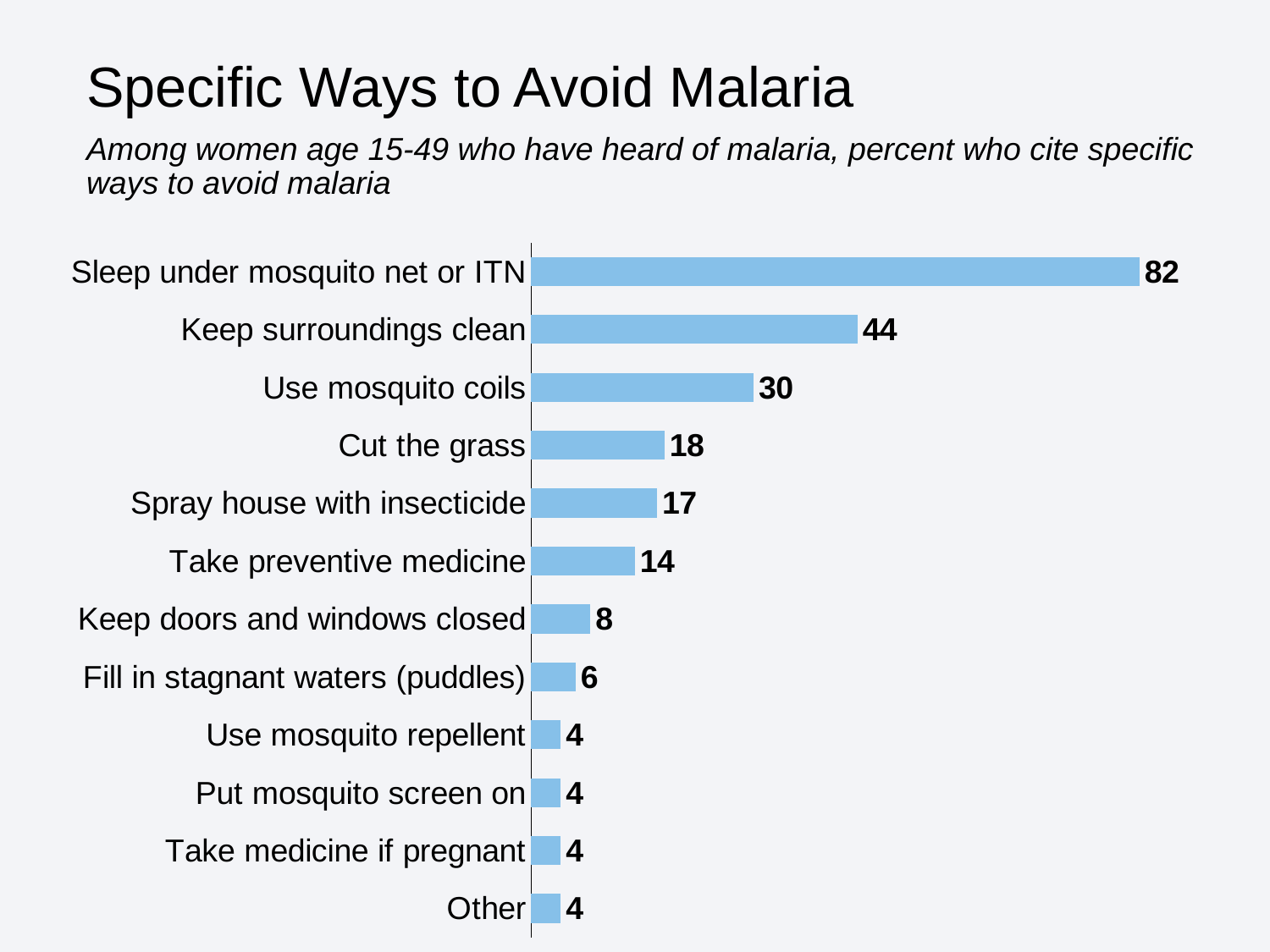

# Specific Ways to Avoid Malaria
Among women age 15-49 who have heard of malaria, percent who cite specific ways to avoid malaria

### Chart

| Category | Series 1 |
|---|---|
| Other | 4.0 |
| Take medicine if pregnant | 4.0 |
| Put mosquito screen on | 4.0 |
| Use mosquito repellent | 4.0 |
| Fill in stagnant waters (puddles) | 6.0 |
| Keep doors and windows closed | 8.0 |
| Take preventive medicine | 14.0 |
| Spray house with insecticide | 17.0 |
| Cut the grass | 18.0 |
| Use mosquito coils | 30.0 |
| Keep surroundings clean | 44.0 |
| Sleep under mosquito net or ITN | 82.0 |